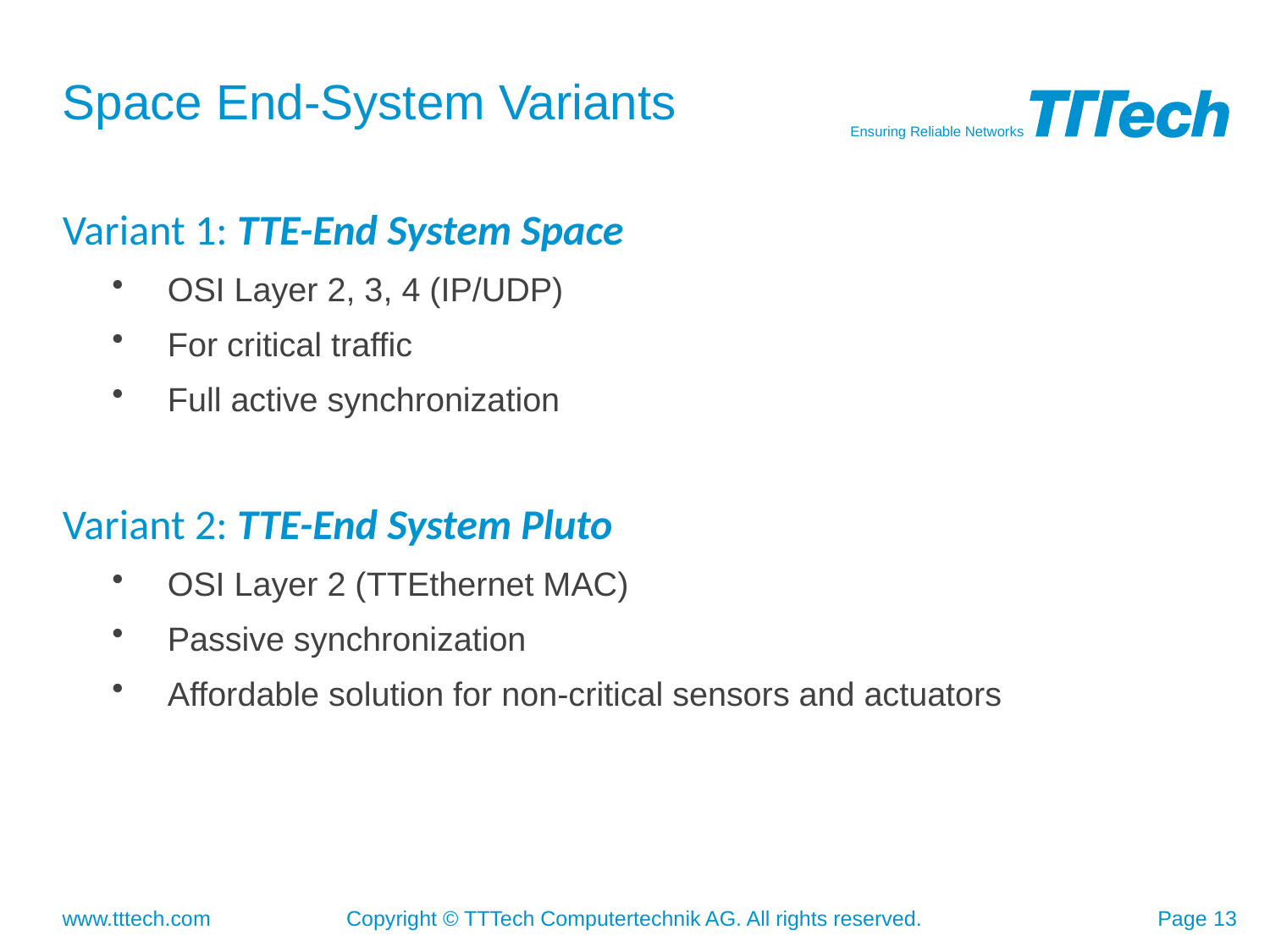

# Space End-System Variants
Variant 1: TTE-End System Space
OSI Layer 2, 3, 4 (IP/UDP)
For critical traffic
Full active synchronization

Variant 2: TTE-End System Pluto
OSI Layer 2 (TTEthernet MAC)
Passive synchronization
Affordable solution for non-critical sensors and actuators